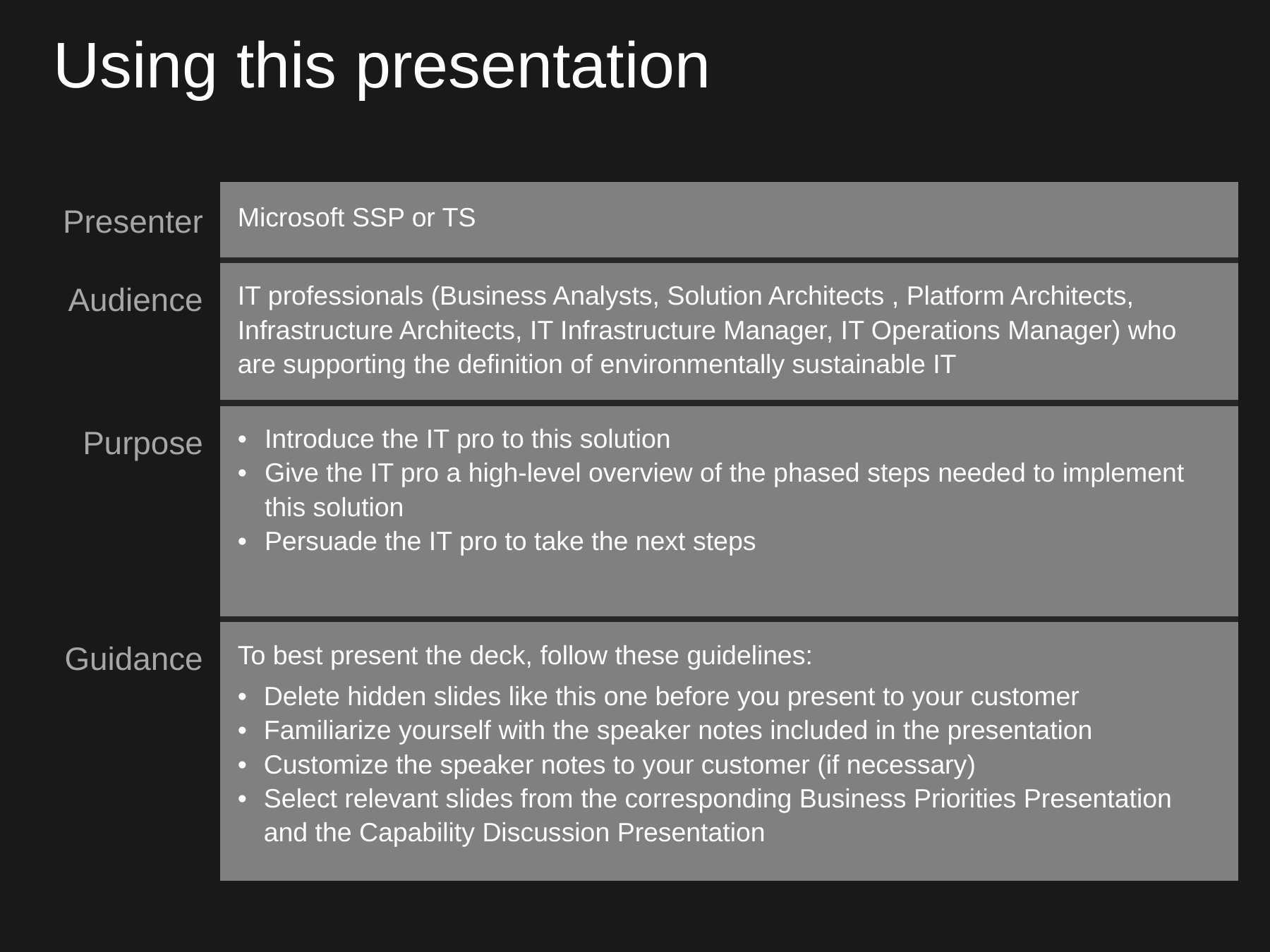

# Using this presentation
| Presenter | Microsoft SSP or TS |
| --- | --- |
| Audience | IT professionals (Business Analysts, Solution Architects , Platform Architects, Infrastructure Architects, IT Infrastructure Manager, IT Operations Manager) who are supporting the definition of environmentally sustainable IT |
| Purpose | Introduce the IT pro to this solution Give the IT pro a high-level overview of the phased steps needed to implement this solution Persuade the IT pro to take the next steps |
| Guidance | To best present the deck, follow these guidelines: Delete hidden slides like this one before you present to your customer Familiarize yourself with the speaker notes included in the presentation Customize the speaker notes to your customer (if necessary) Select relevant slides from the corresponding Business Priorities Presentation and the Capability Discussion Presentation |